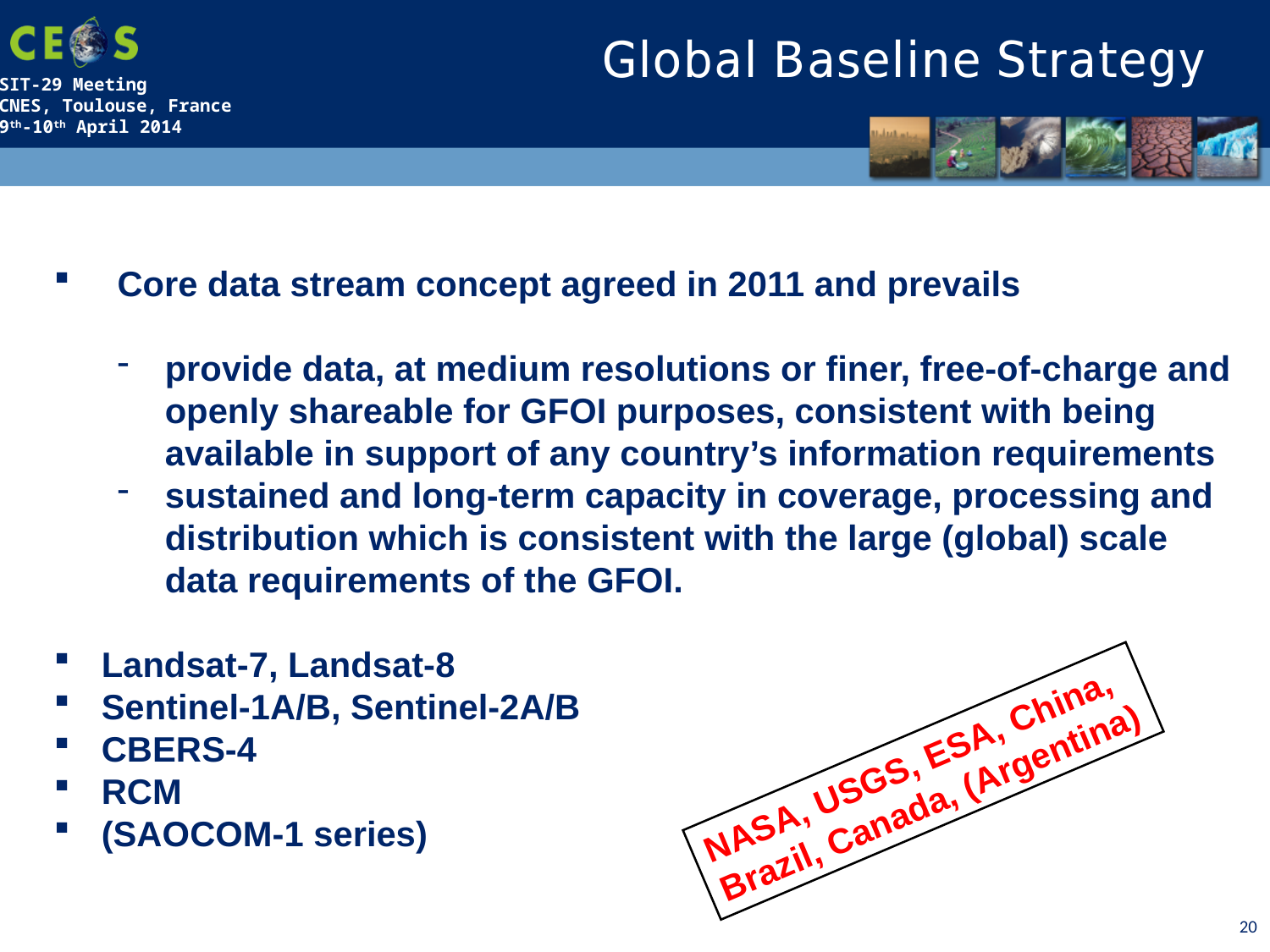

Global Baseline Strategy
Core data stream concept agreed in 2011 and prevails

provide data, at medium resolutions or finer, free-of-charge and openly shareable for GFOI purposes, consistent with being available in support of any country’s information requirements
sustained and long-term capacity in coverage, processing and distribution which is consistent with the large (global) scale data requirements of the GFOI.

Landsat-7, Landsat-8
Sentinel-1A/B, Sentinel-2A/B
CBERS-4
RCM
(SAOCOM-1 series)
NASA, USGS, ESA, China, Brazil, Canada, (Argentina)
20